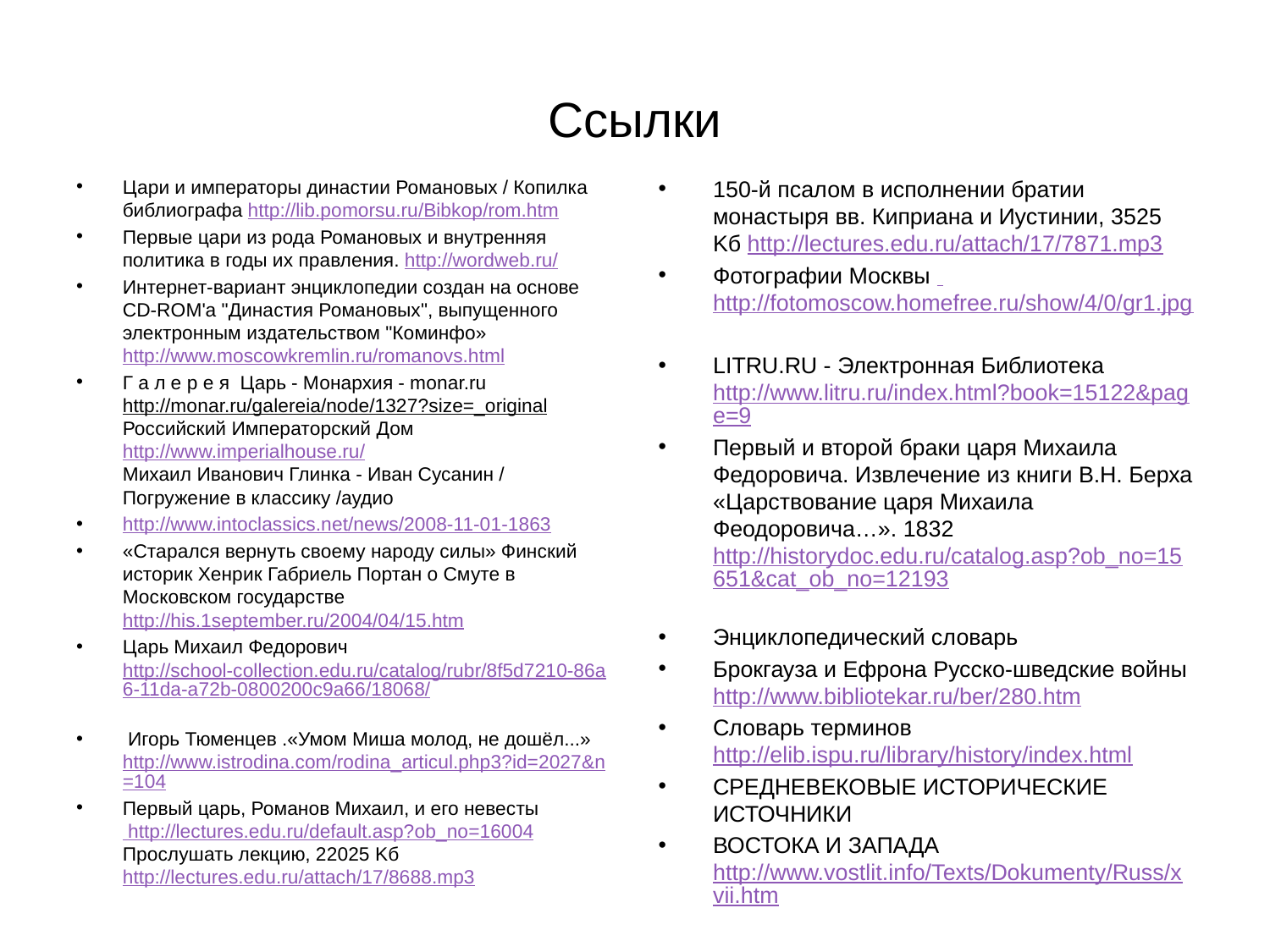

# Ссылки
Цари и императоры династии Романовых / Копилка библиографа http://lib.pomorsu.ru/Bibkop/rom.htm
Первые цари из рода Романовых и внутренняя политика в годы их правления. http://wordweb.ru/
Интернет-вариант энциклопедии создан на основе CD-ROM'а "Династия Романовых", выпущенного электронным издательством "Коминфо» http://www.moscowkremlin.ru/romanovs.html
Г а л е р е я  Царь - Монархия - monar.ru http://monar.ru/galereia/node/1327?size=_original   Российский Императорский Дом http://www.imperialhouse.ru/
Михаил Иванович Глинка - Иван Сусанин / Погружение в классику /аудио
http://www.intoclassics.net/news/2008-11-01-1863
«Старался вернуть своему народу силы» Финский историк Хенрик Габриель Портан о Смуте в Московском государстве http://his.1september.ru/2004/04/15.htm
Царь Михаил Федорович http://school-collection.edu.ru/catalog/rubr/8f5d7210-86a6-11da-a72b-0800200c9a66/18068/
 Игорь Тюменцев .«Умом Миша молод, не дошёл...» http://www.istrodina.com/rodina_articul.php3?id=2027&n=104
Первый царь, Романов Михаил, и его невесты
 http://lectures.edu.ru/default.asp?ob_no=16004 Прослушать лекцию, 22025 Kб http://lectures.edu.ru/attach/17/8688.mp3

150-й псалом в исполнении братии монастыря вв. Киприана и Иустинии, 3525 Kб http://lectures.edu.ru/attach/17/7871.mp3
Фотографии Москвы  http://fotomoscow.homefree.ru/show/4/0/gr1.jpg

LITRU.RU - Электронная Библиотека http://www.litru.ru/index.html?book=15122&page=9
Первый и второй браки царя Михаила Федоровича. Извлечение из книги В.Н. Берха «Царствование царя Михаила Феодоровича…». 1832 http://historydoc.edu.ru/catalog.asp?ob_no=15651&cat_ob_no=12193
Энциклопедический словарь
Брокгауза и Ефрона Русско-шведские войны http://www.bibliotekar.ru/ber/280.htm
Словарь терминов http://elib.ispu.ru/library/history/index.html
СРЕДНЕВЕКОВЫЕ ИСТОРИЧЕСКИЕ ИСТОЧНИКИ
ВОСТОКА И ЗАПАДА http://www.vostlit.info/Texts/Dokumenty/Russ/xvii.htm